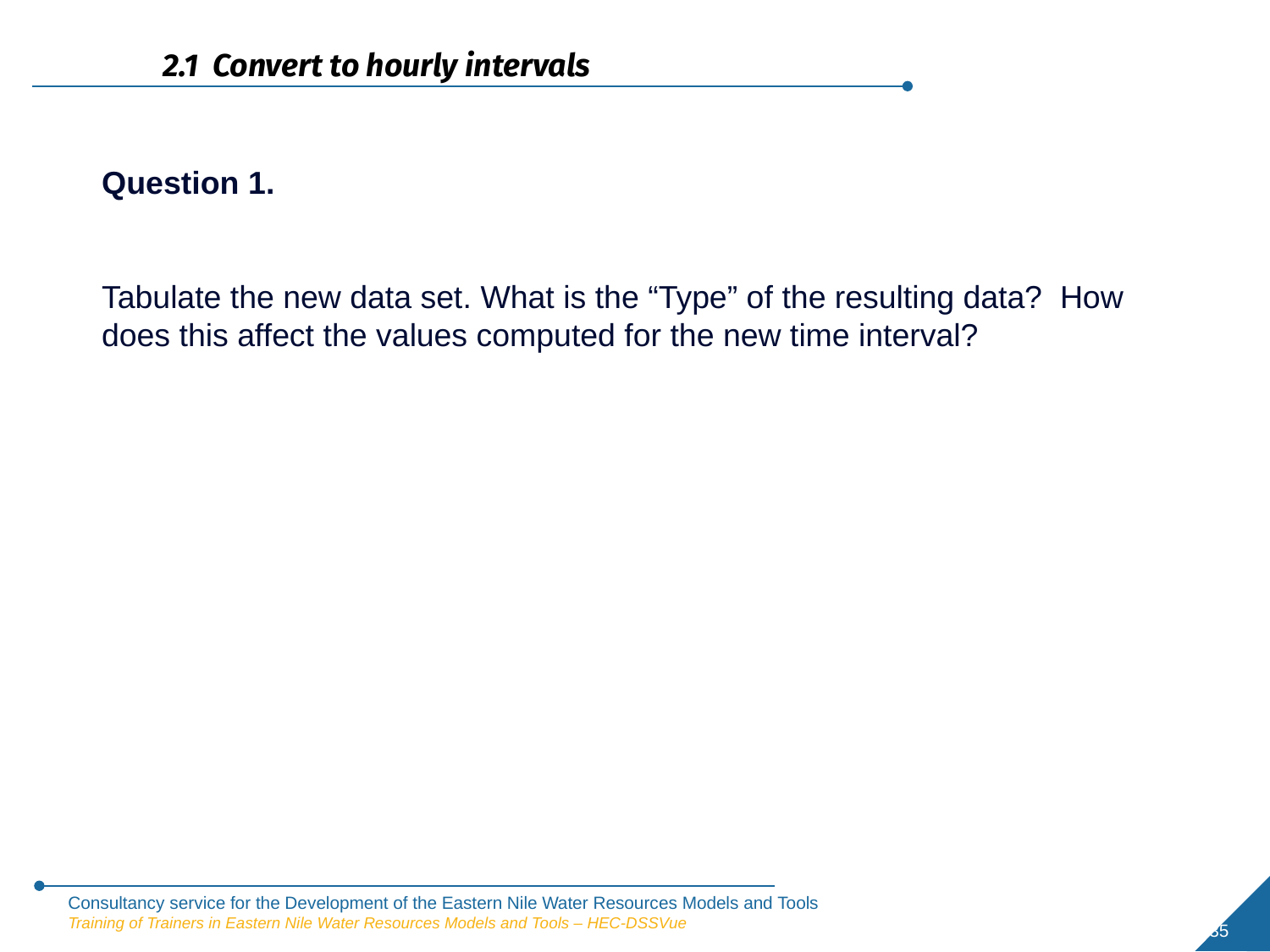

2.1  Convert to hourly intervals
Question 1.

Tabulate the new data set. What is the “Type” of the resulting data?  How does this affect the values computed for the new time interval?